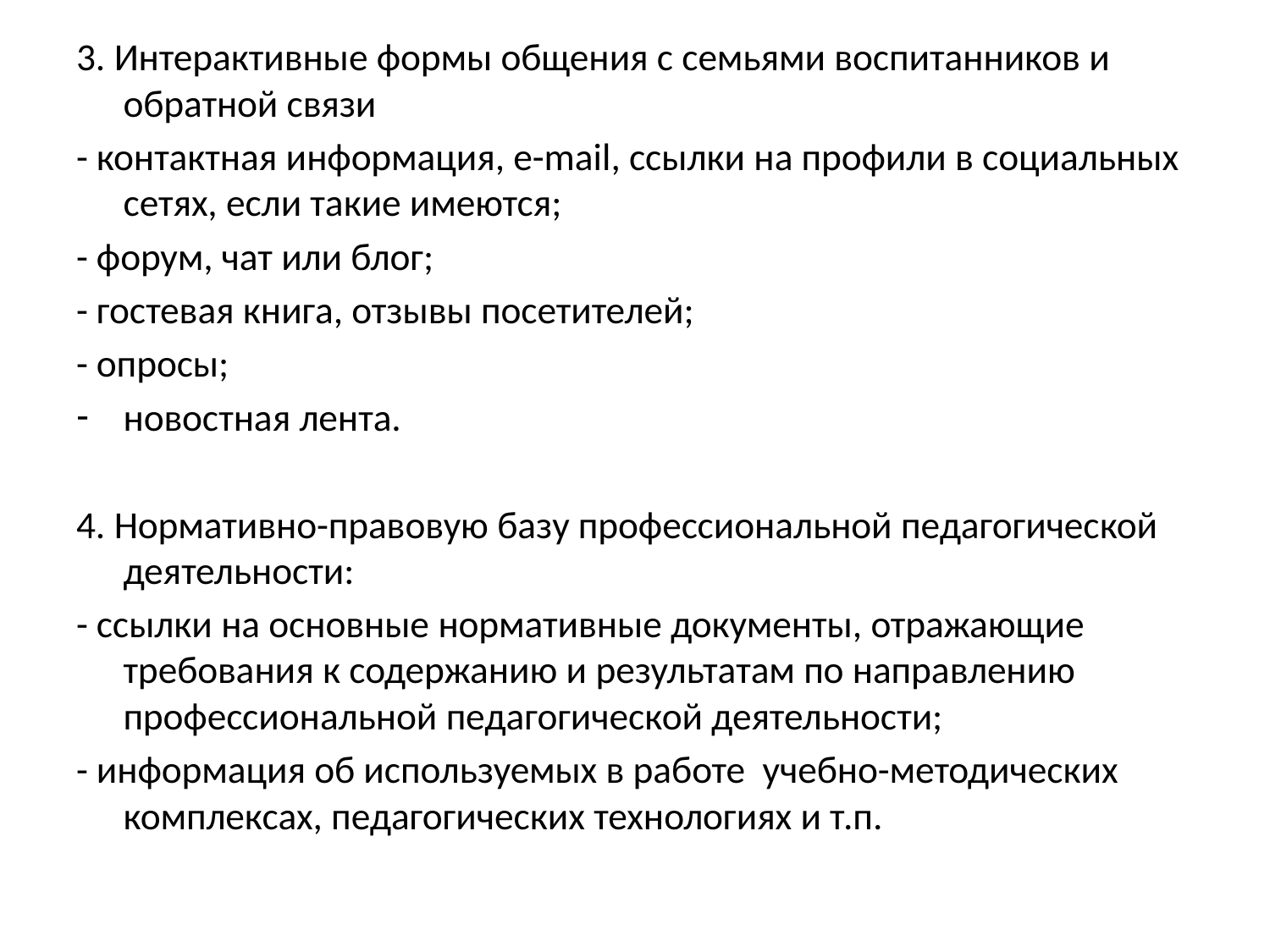

3. Интерактивные формы общения с семьями воспитанников и обратной связи
- контактная информация, e-mail, ссылки на профили в социальных сетях, если такие имеются;
- форум, чат или блог;
- гостевая книга, отзывы посетителей;
- опросы;
новостная лента.

4. Нормативно-правовую базу профессиональной педагогической деятельности:
- ссылки на основные нормативные документы, отражающие требования к содержанию и результатам по направлению профессиональной педагогической деятельности;
- информация об используемых в работе  учебно-методических комплексах, педагогических технологиях и т.п.